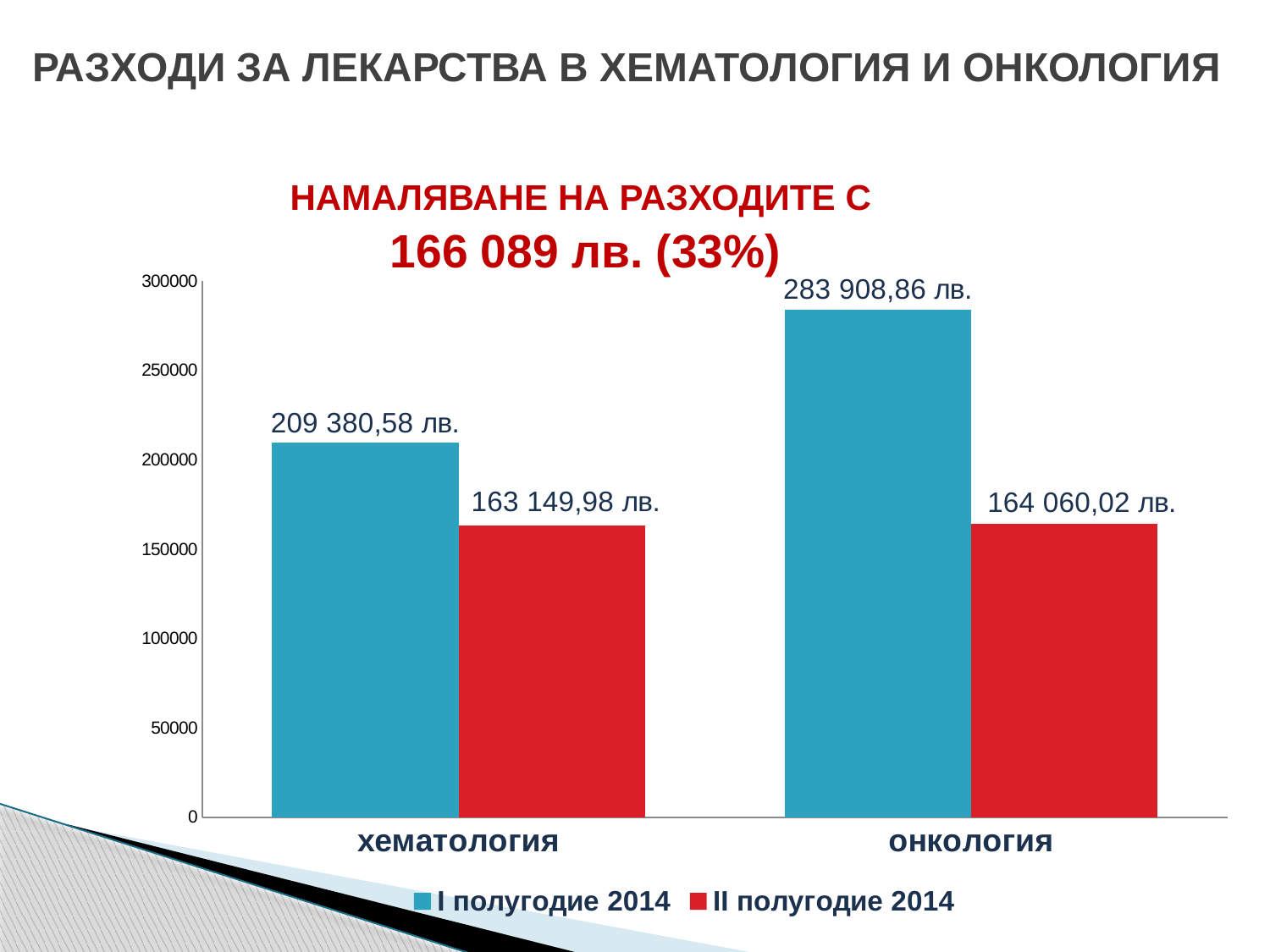

# РАЗХОДИ ЗА ЛЕКАРСТВА В ХЕМАТОЛОГИЯ И ОНКОЛОГИЯ
НАМАЛЯВАНЕ НА РАЗХОДИТЕ С
166 089 лв. (33%)

### Chart

| Category | І полугодие 2014 | ІІ полугодие 2014 |
|---|---|---|
| хематология | 209380.58 | 163149.97999999998 |
| онкология | 283908.86 | 164060.02 |